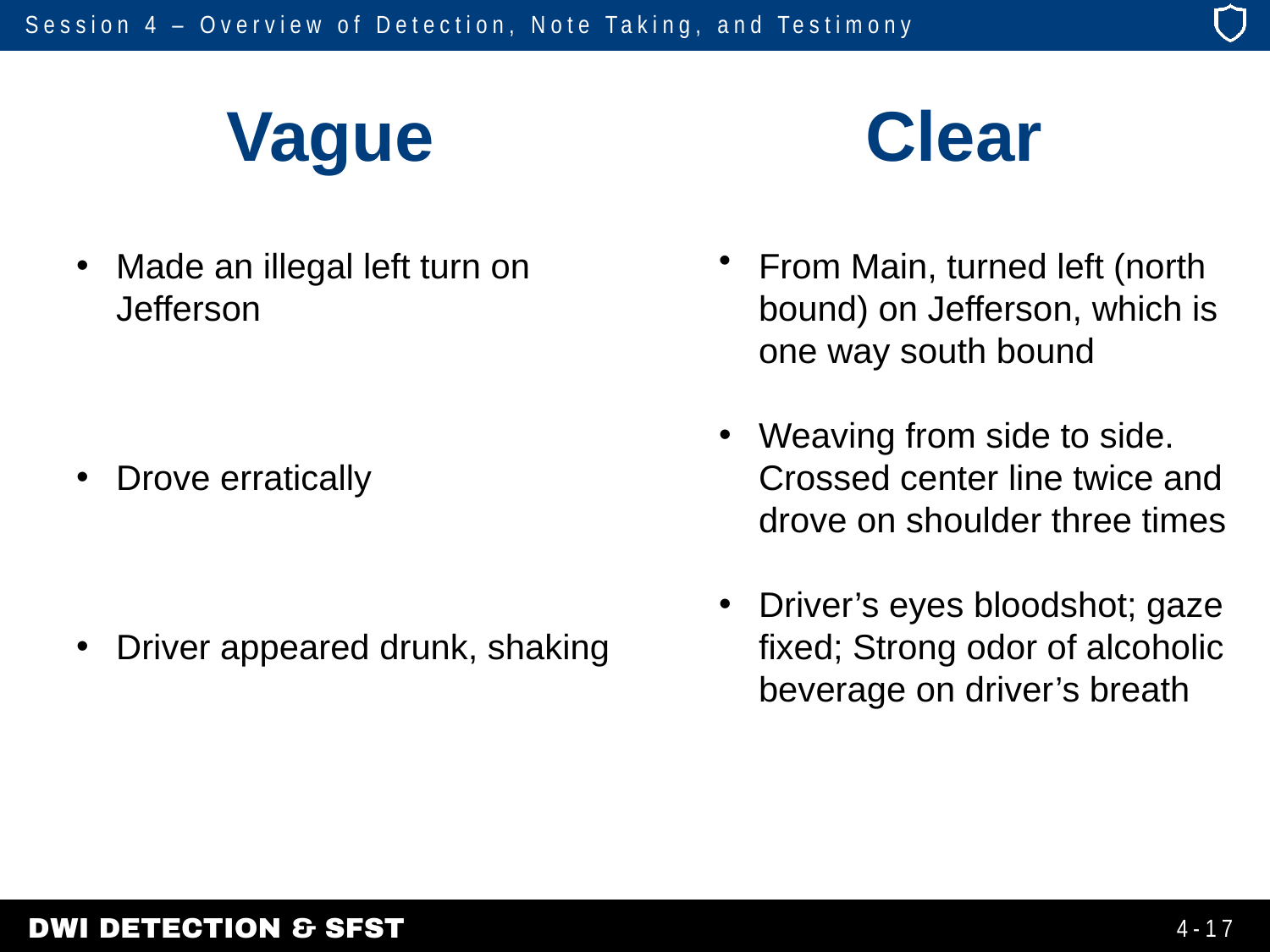

# Vague                      Clear
From Main, turned left (north bound) on Jefferson, which is one way south bound

Weaving from side to side.  Crossed center line twice and drove on shoulder three times

Driver’s eyes bloodshot; gaze fixed; Strong odor of alcoholic beverage on driver’s breath

Made an illegal left turn on Jefferson

Drove erratically

Driver appeared drunk, shaking

4-17